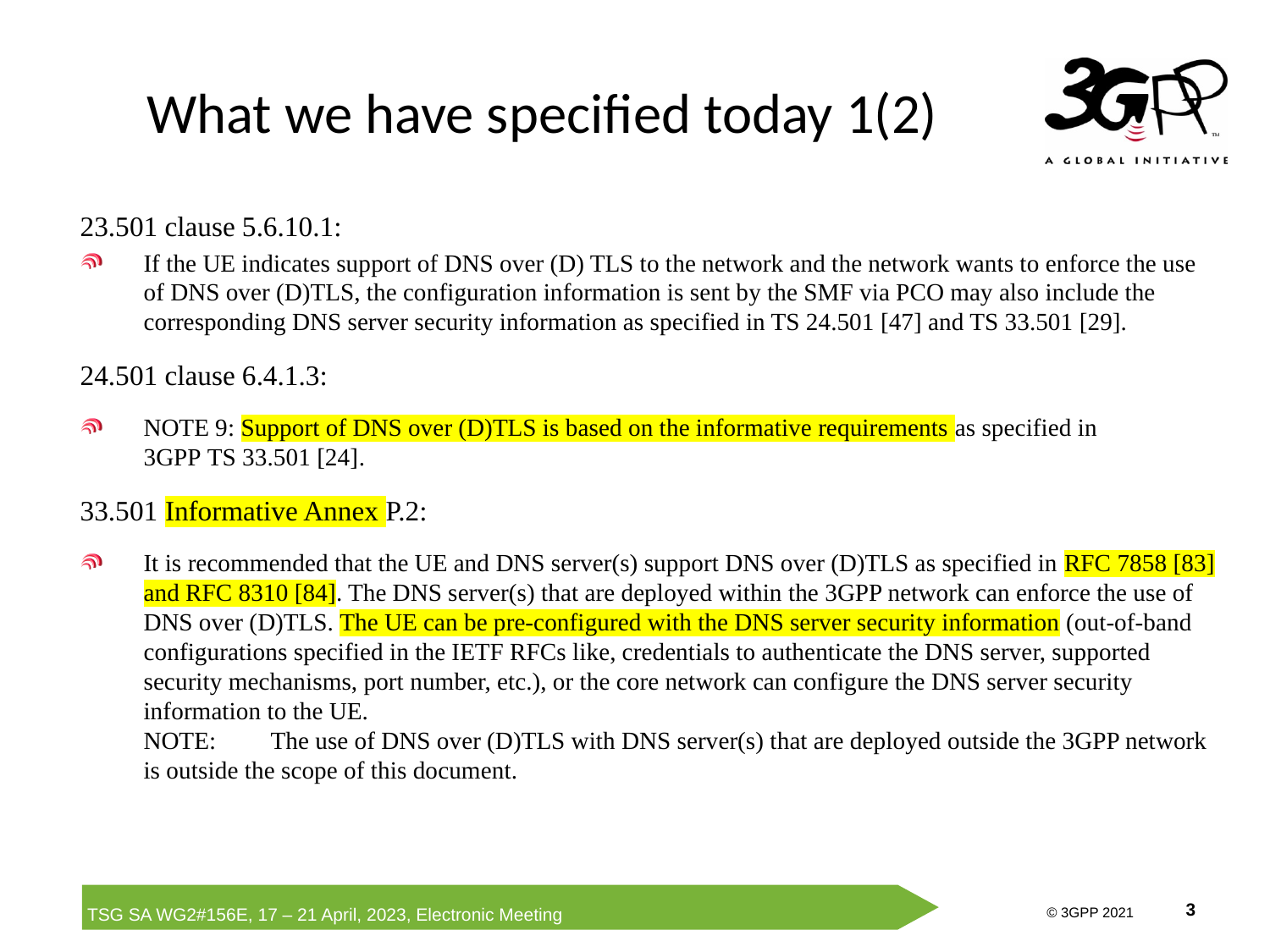

# What we have specified today 1(2)
23.501 clause 5.6.10.1:
If the UE indicates support of DNS over (D) TLS to the network and the network wants to enforce the use of DNS over (D)TLS, the configuration information is sent by the SMF via PCO may also include the corresponding DNS server security information as specified in TS 24.501 [47] and TS 33.501 [29].
24.501 clause 6.4.1.3:
NOTE 9: Support of DNS over (D)TLS is based on the informative requirements as specified in 3GPP TS 33.501 [24].
33.501 Informative Annex P.2:
It is recommended that the UE and DNS server(s) support DNS over (D)TLS as specified in RFC 7858 [83] and RFC 8310 [84]. The DNS server(s) that are deployed within the 3GPP network can enforce the use of DNS over (D)TLS. The UE can be pre-configured with the DNS server security information (out-of-band configurations specified in the IETF RFCs like, credentials to authenticate the DNS server, supported security mechanisms, port number, etc.), or the core network can configure the DNS server security information to the UE.
NOTE:	The use of DNS over (D)TLS with DNS server(s) that are deployed outside the 3GPP network is outside the scope of this document.